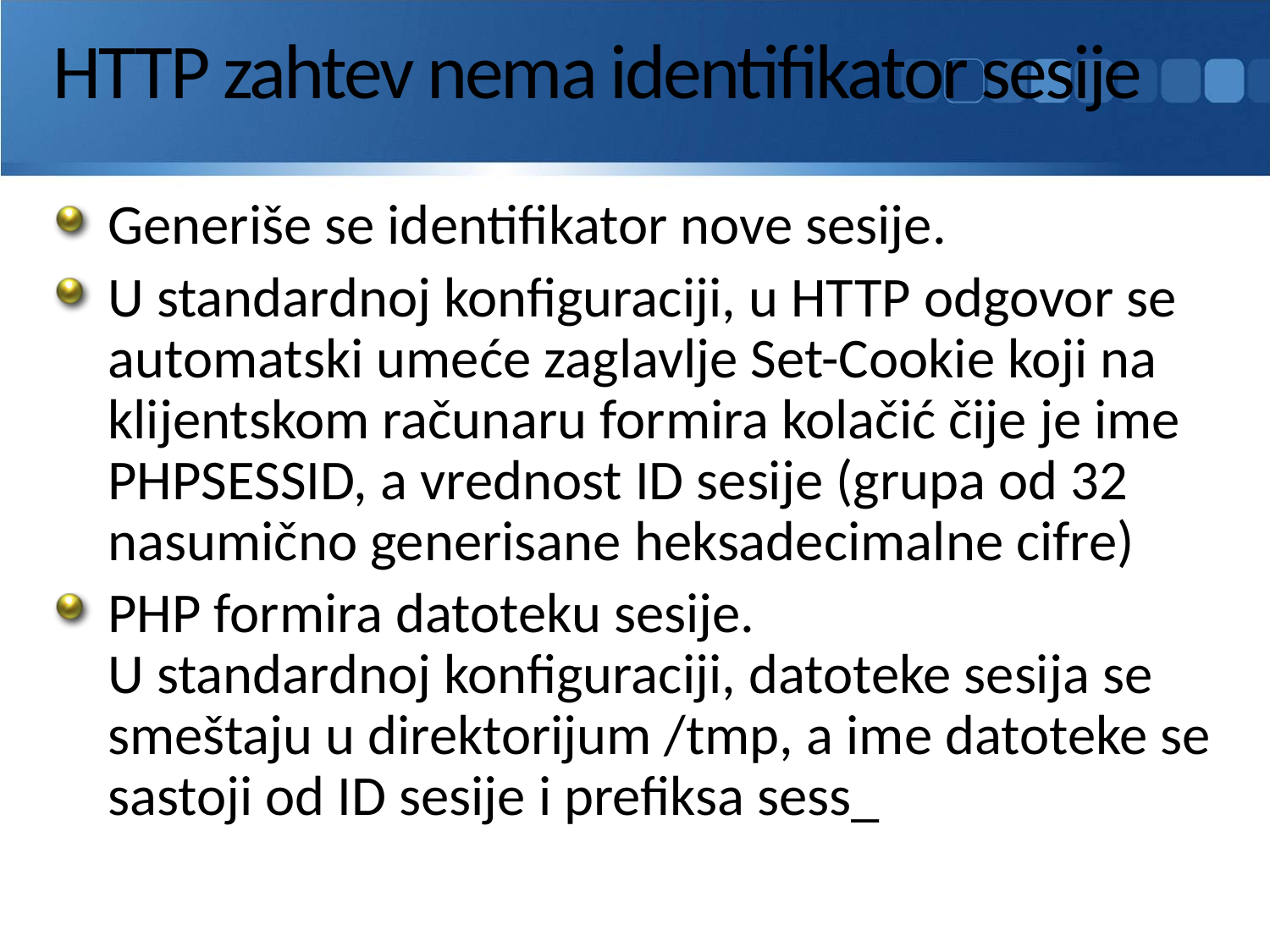

# HTTP zahtev nema identifikator sesije
Generiše se identifikator nove sesije.
U standardnoj konfiguraciji, u HTTP odgovor se automatski umeće zaglavlje Set-Cookie koji na klijentskom računaru formira kolačić čije je ime PHPSESSID, a vrednost ID sesije (grupa od 32 nasumično generisane heksadecimalne cifre)
PHP formira datoteku sesije.
U standardnoj konfiguraciji, datoteke sesija se smeštaju u direktorijum /tmp, a ime datoteke se sastoji od ID sesije i prefiksa sess_